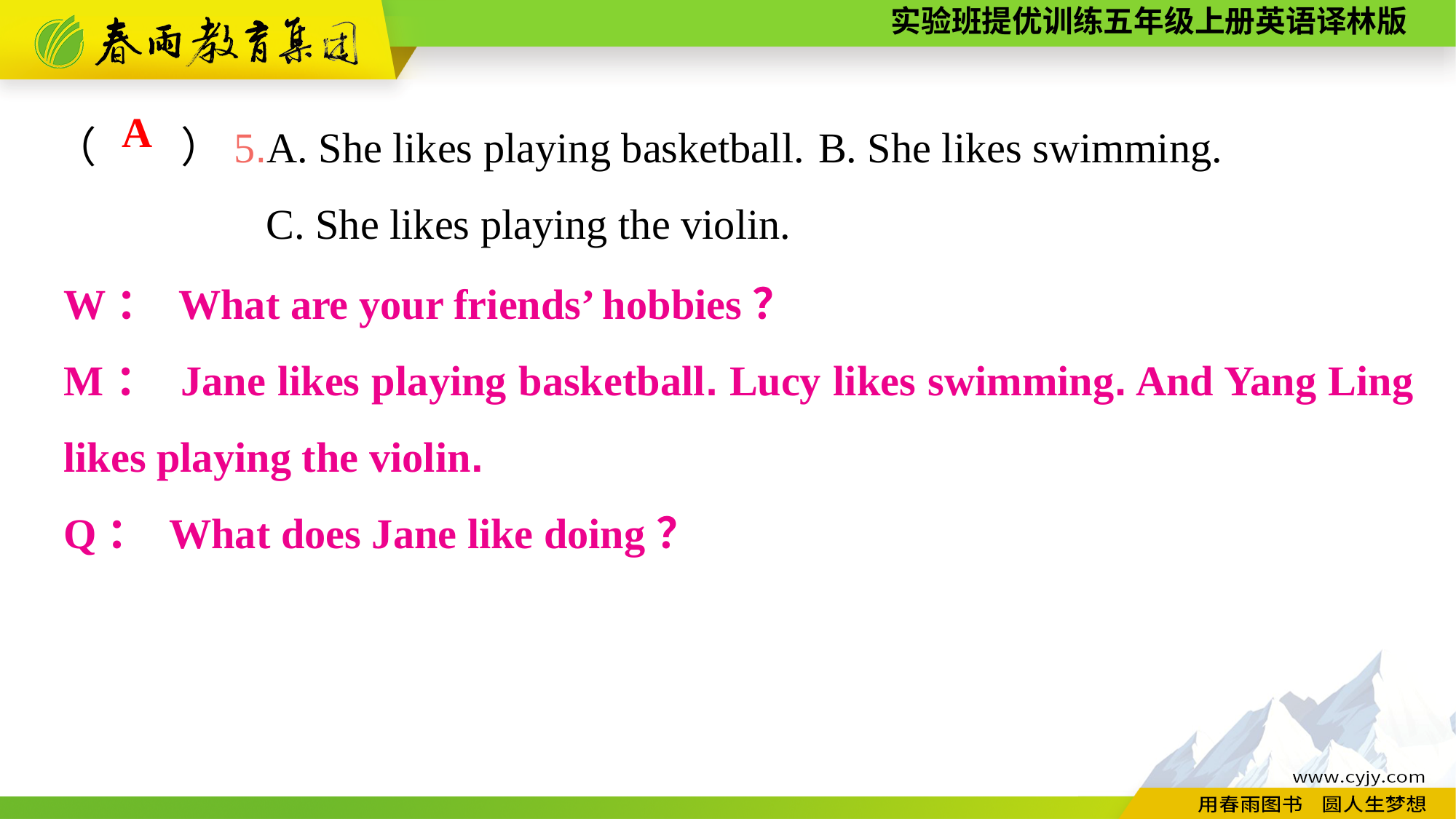

（　　）5.A. She likes playing basketball.	B. She likes swimming.
C. She likes playing the violin.
A
W： What are your friends’ hobbies？
M： Jane likes playing basketball. Lucy likes swimming. And Yang Ling likes playing the violin.
Q： What does Jane like doing？